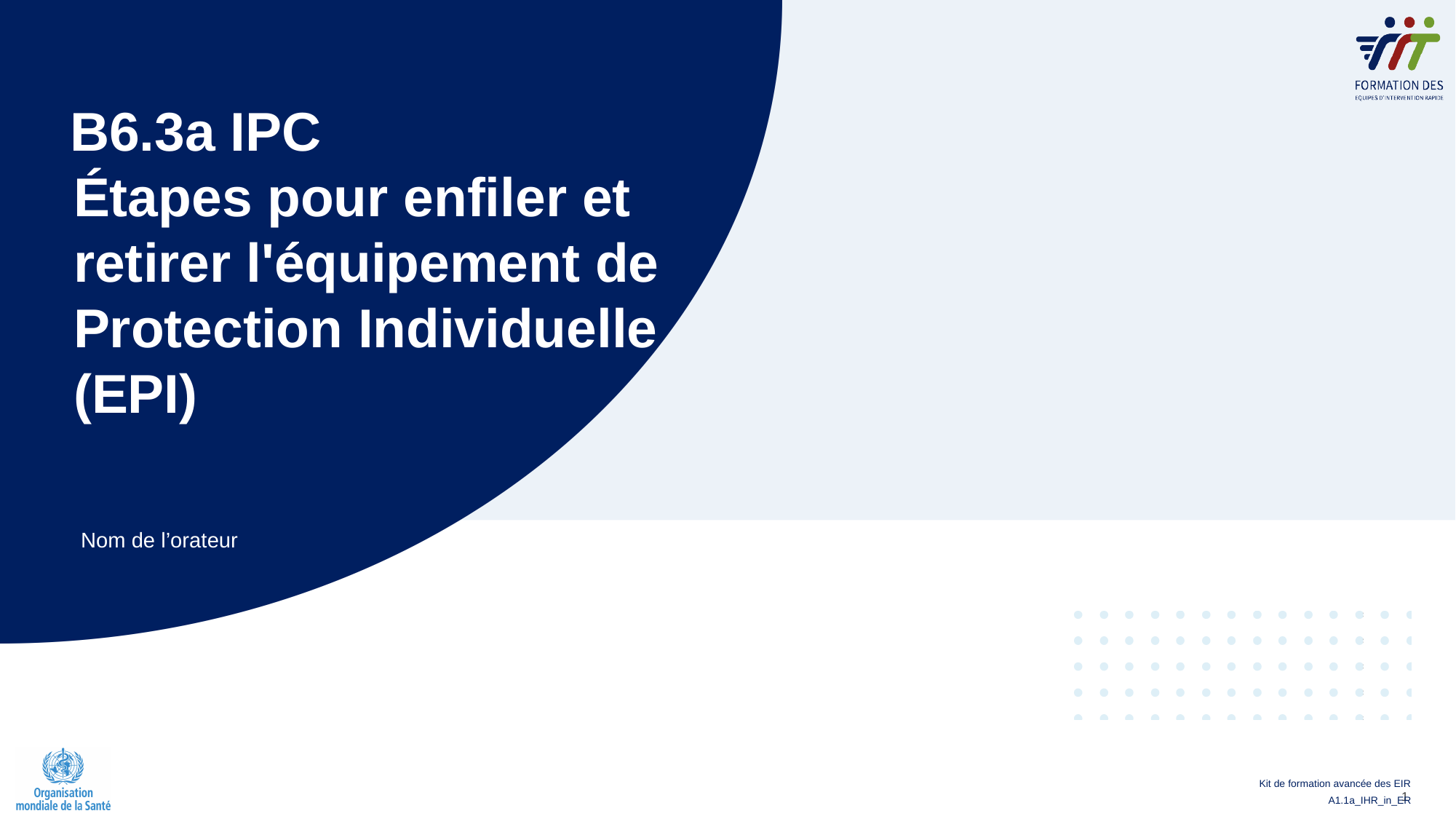

B6.3a IPC
# Étapes pour enfiler et retirer l'équipement de Protection Individuelle (EPI)

Nom de l’orateur